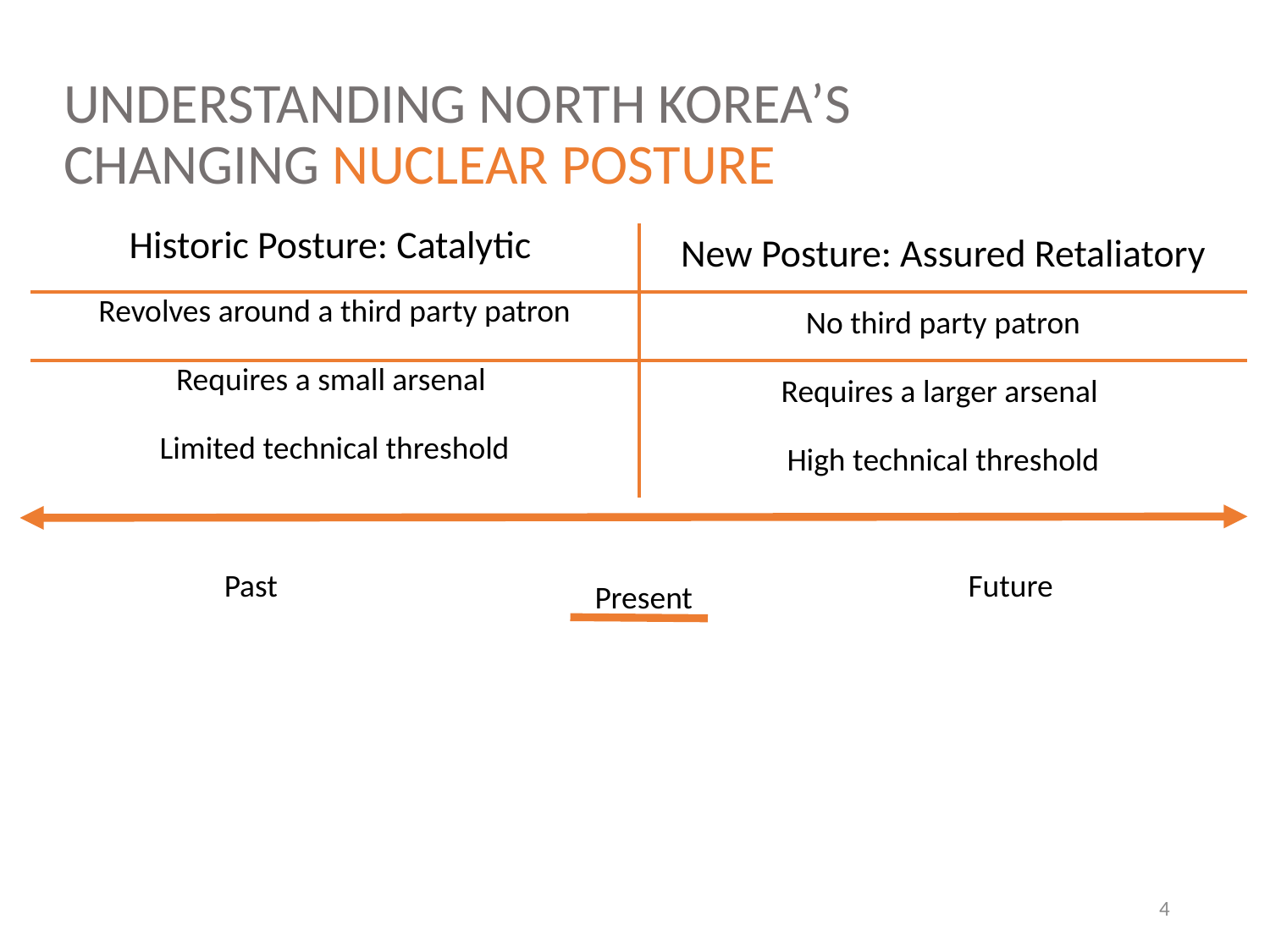

UNDERSTANDING NORTH KOREA’S CHANGING NUCLEAR POSTURE
| Historic Posture: Catalytic | New Posture: Assured Retaliatory |
| --- | --- |
| Revolves around a third party patron | No third party patron |
| Requires a small arsenal | Requires a larger arsenal |
| Limited technical threshold | High technical threshold |
Past
Future
Present
4